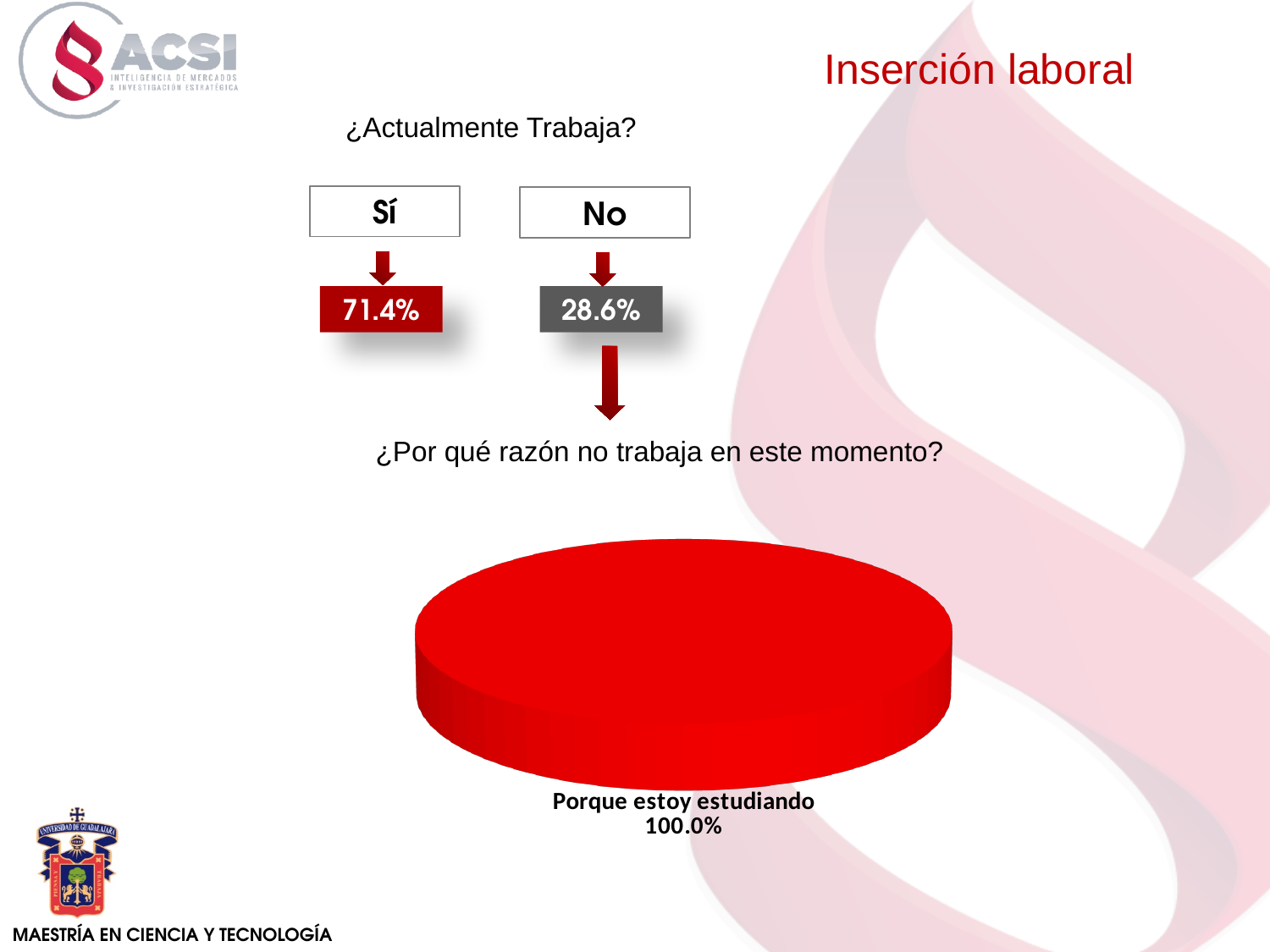

Inserción laboral
¿Actualmente Trabaja?
Sí
No

71.4%
28.6%

¿Por qué razón no trabaja en este momento?

[unsupported chart]